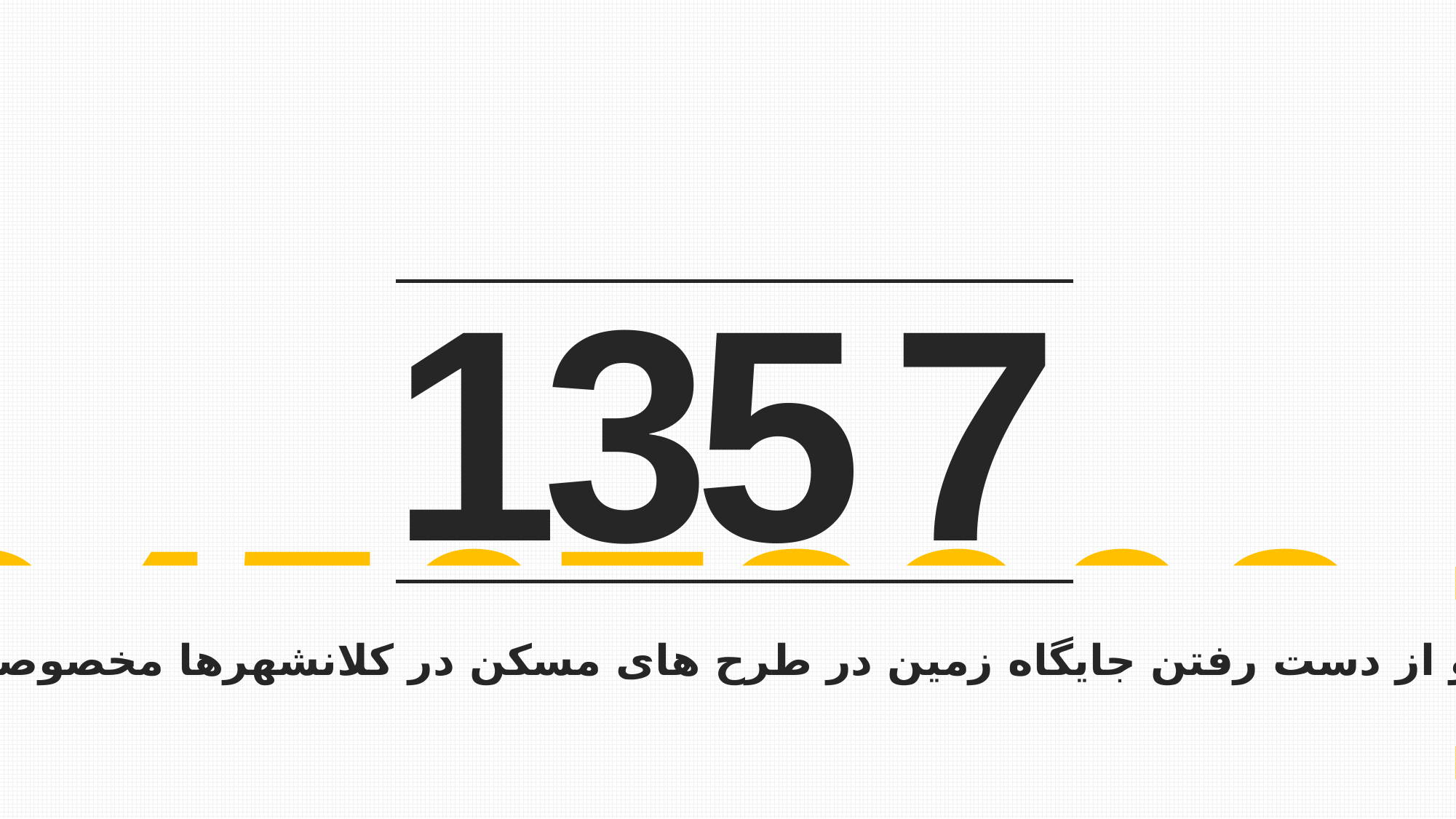

31234567890
00234567890
1
3
5
7

12345678902
12345678901

بی قانونی و از دست رفتن جایگاه زمین در طرح های مسکن در کلانشهرها مخصوصا شهر تهران